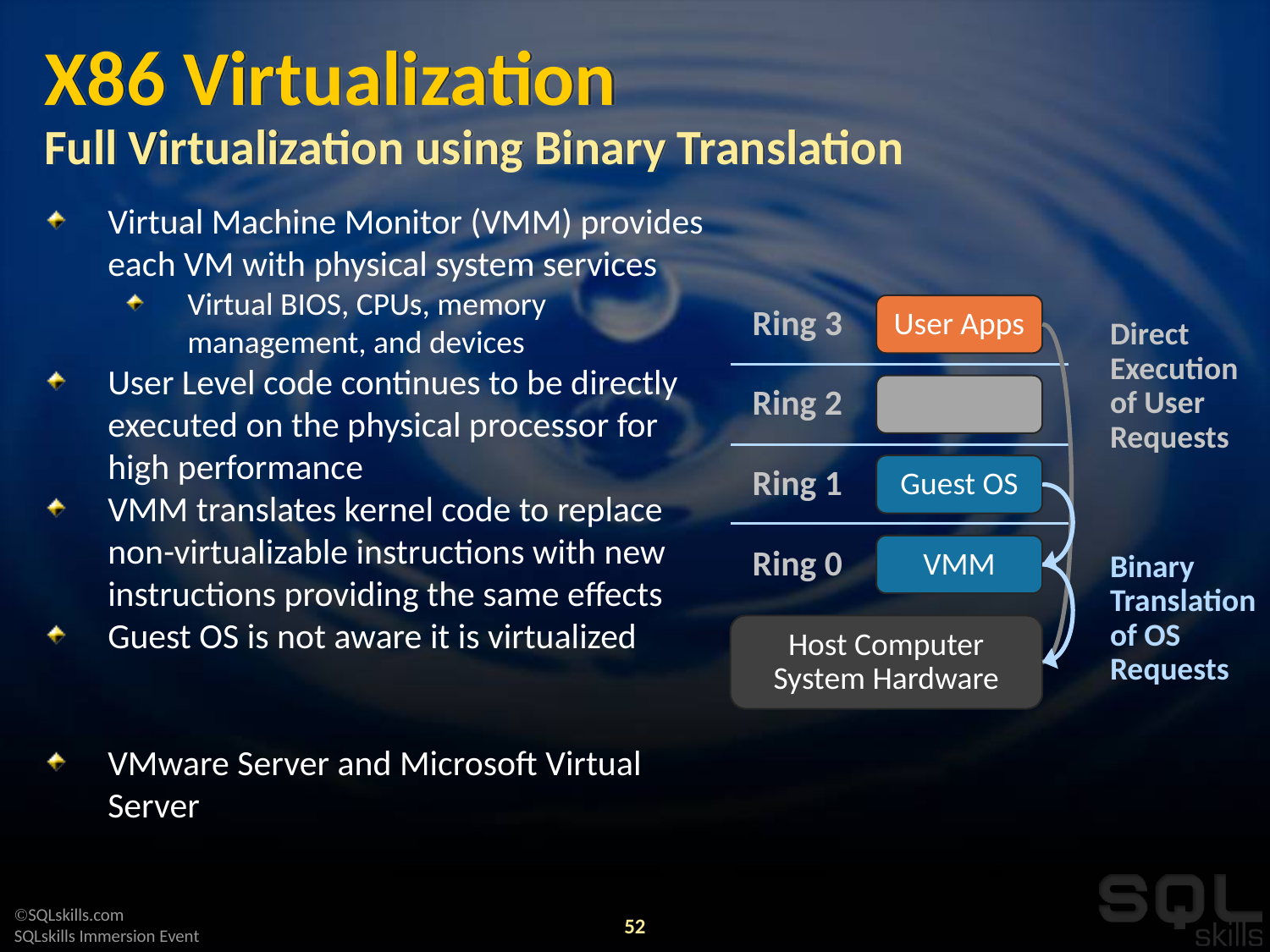

# X86 Virtualization Full Virtualization using Binary Translation
Virtual Machine Monitor (VMM) provides each VM with physical system services
Virtual BIOS, CPUs, memory management, and devices
User Level code continues to be directly executed on the physical processor for high performance
VMM translates kernel code to replace non-virtualizable instructions with new instructions providing the same effects
Guest OS is not aware it is virtualized

VMware Server and Microsoft Virtual Server
Direct Execution of User Requests
User Apps
Ring 3

Ring 2
Guest OS
Ring 1
Binary Translation of OS Requests
VMM
Ring 0
Host Computer System Hardware
52